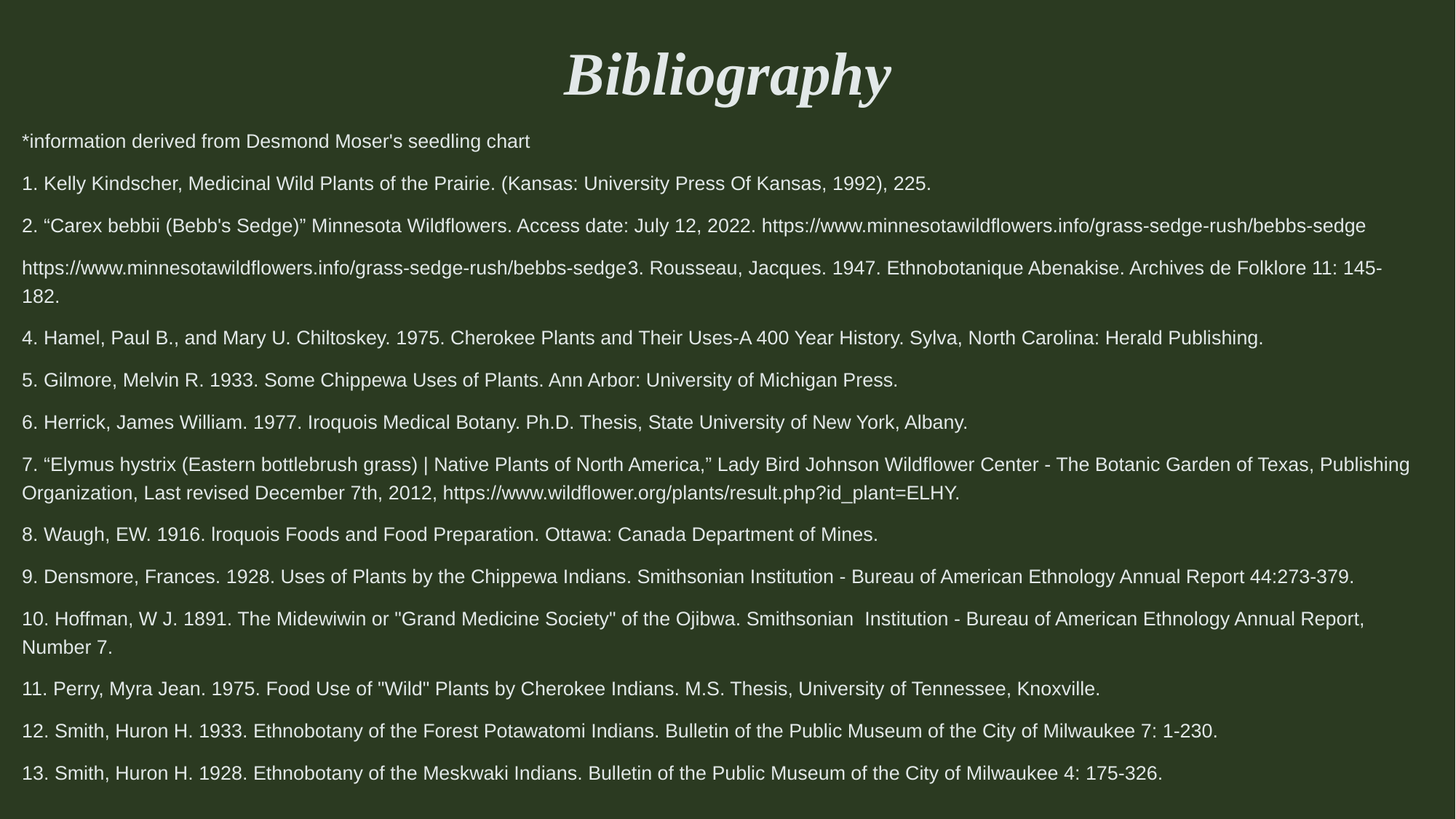

# Bibliography
*information derived from Desmond Moser's seedling chart
1. Kelly Kindscher, Medicinal Wild Plants of the Prairie. (Kansas: University Press Of Kansas, 1992), 225.
2. “Carex bebbii (Bebb's Sedge)” Minnesota Wildflowers. Access date: July 12, 2022. https://www.minnesotawildflowers.info/grass-sedge-rush/bebbs-sedge
https://www.minnesotawildflowers.info/grass-sedge-rush/bebbs-sedge3. Rousseau, Jacques. 1947. Ethnobotanique Abenakise. Archives de Folklore 11: 145-182.
4. Hamel, Paul B., and Mary U. Chiltoskey. 1975. Cherokee Plants and Their Uses-A 400 Year History. Sylva, North Carolina: Herald Publishing.
5. Gilmore, Melvin R. 1933. Some Chippewa Uses of Plants. Ann Arbor: University of Michigan Press.
6. Herrick, James William. 1977. Iroquois Medical Botany. Ph.D. Thesis, State University of New York, Albany.
7. “Elymus hystrix (Eastern bottlebrush grass) | Native Plants of North America,” Lady Bird Johnson Wildflower Center - The Botanic Garden of Texas, Publishing Organization, Last revised December 7th, 2012, https://www.wildflower.org/plants/result.php?id_plant=ELHY.
8. Waugh, EW. 1916. lroquois Foods and Food Preparation. Ottawa: Canada Department of Mines.
9. Densmore, Frances. 1928. Uses of Plants by the Chippewa Indians. Smithsonian Institution - Bureau of American Ethnology Annual Report 44:273-379.
10. Hoffman, W J. 1891. The Midewiwin or "Grand Medicine Society" of the Ojibwa. Smithsonian  Institution - Bureau of American Ethnology Annual Report, Number 7.
11. Perry, Myra Jean. 1975. Food Use of "Wild" Plants by Cherokee Indians. M.S. Thesis, University of Tennessee, Knoxville.
12. Smith, Huron H. 1933. Ethnobotany of the Forest Potawatomi Indians. Bulletin of the Public Museum of the City of Milwaukee 7: 1-230.
13. Smith, Huron H. 1928. Ethnobotany of the Meskwaki Indians. Bulletin of the Public Museum of the City of Milwaukee 4: 175-326.